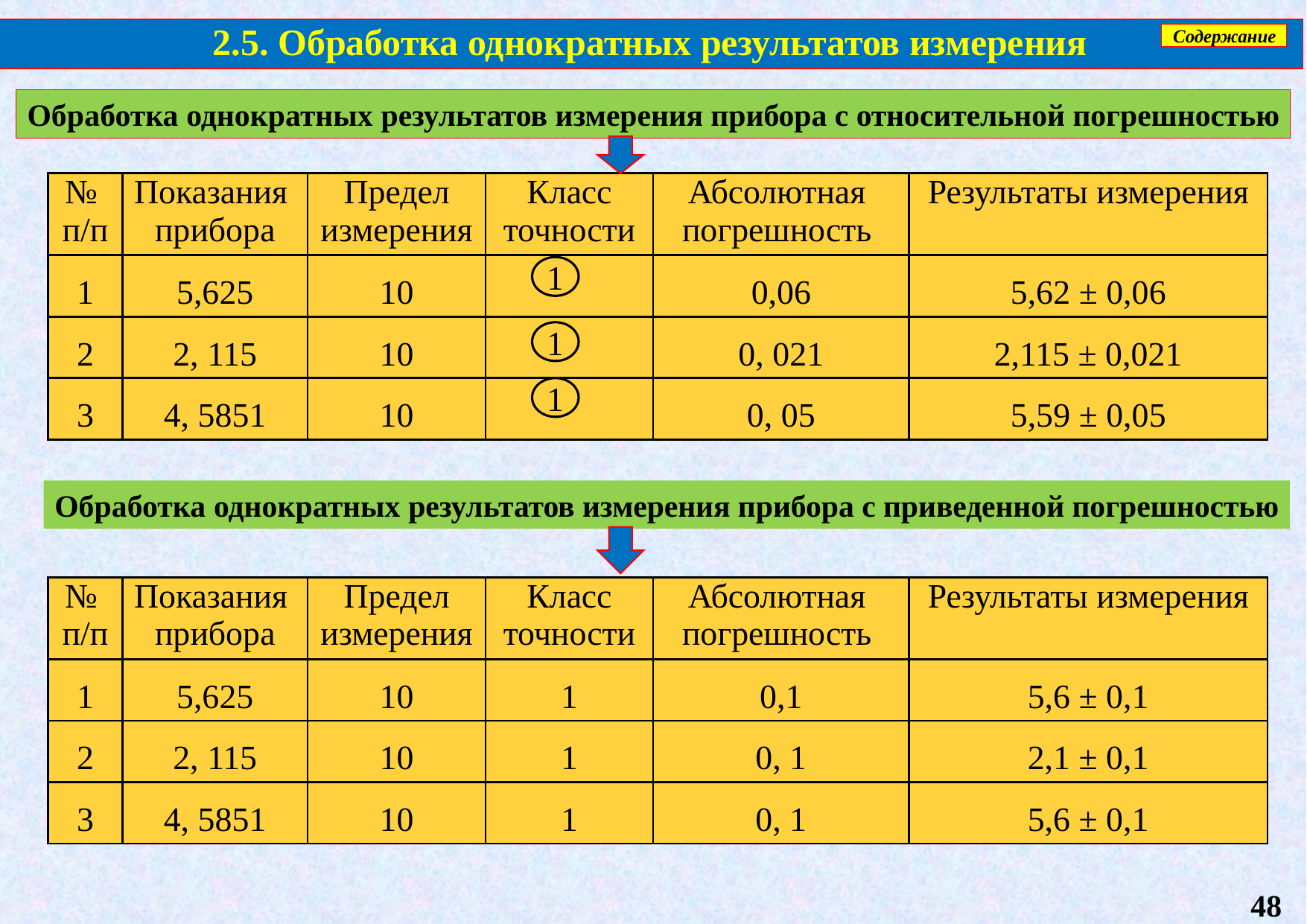

2.5. Обработка однократных результатов измерения
Содержание
Обработка однократных результатов измерения прибора с относительной погрешностью

| № п/п | Показания прибора | Предел измерения | Класс точности | Абсолютная погрешность | Результаты измерения |
| --- | --- | --- | --- | --- | --- |
| 1 | 5,625 | 10 |  | 0,06 | 5,62 ± 0,06 |
| 2 | 2, 115 | 10 |  | 0, 021 | 2,115 ± 0,021 |
| 3 | 4, 5851 | 10 |  | 0, 05 | 5,59 ± 0,05 |
1
1
1
Обработка однократных результатов измерения прибора с приведенной погрешностью

| № п/п | Показания прибора | Предел измерения | Класс точности | Абсолютная погрешность | Результаты измерения |
| --- | --- | --- | --- | --- | --- |
| 1 | 5,625 | 10 | 1 | 0,1 | 5,6 ± 0,1 |
| 2 | 2, 115 | 10 | 1 | 0, 1 | 2,1 ± 0,1 |
| 3 | 4, 5851 | 10 | 1 | 0, 1 | 5,6 ± 0,1 |
48